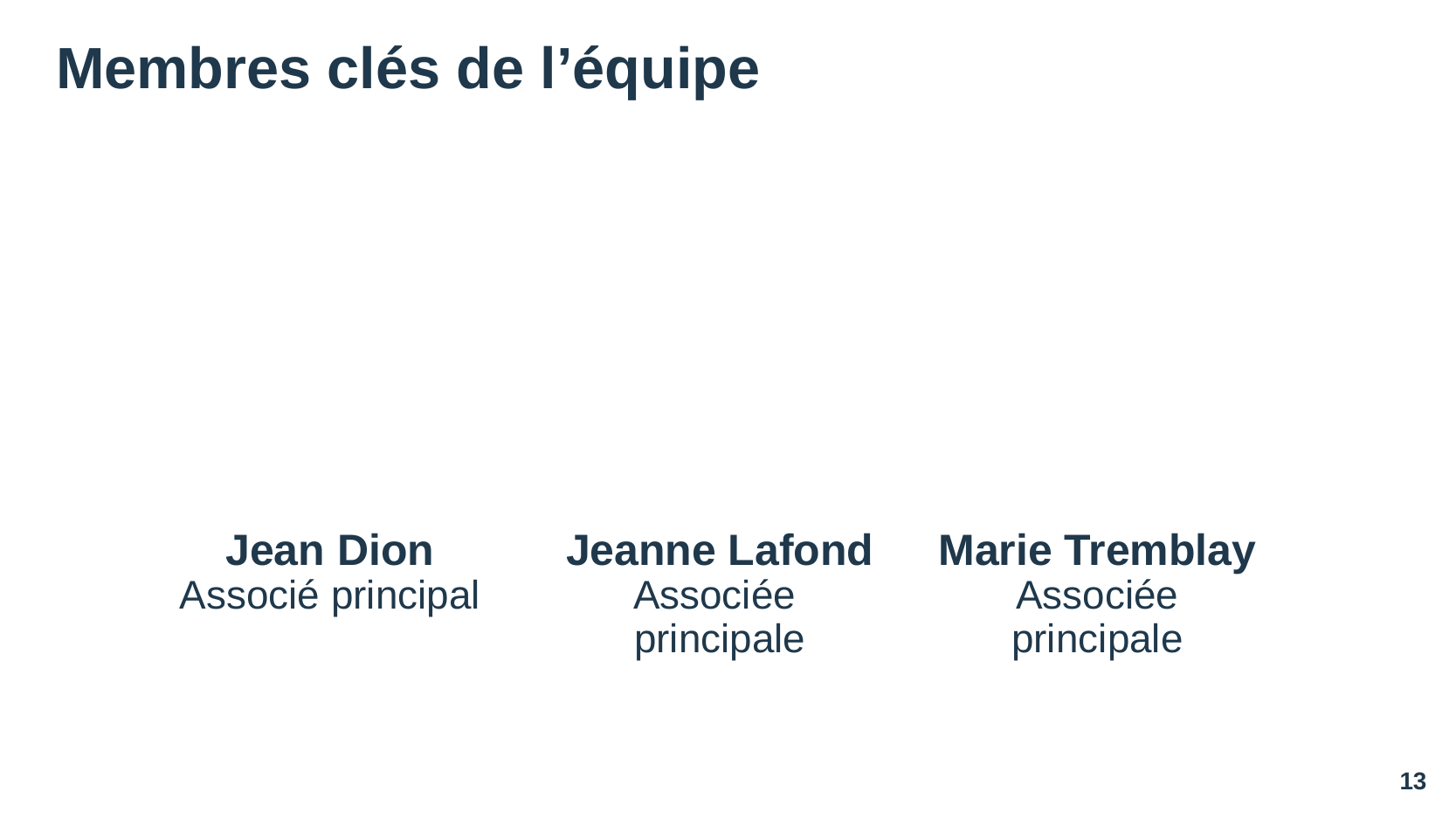

# Membres clés de l’équipe

Marie Tremblay
Associée principale
Jeanne Lafond
Associée
principale
Jean Dion
Associé principal